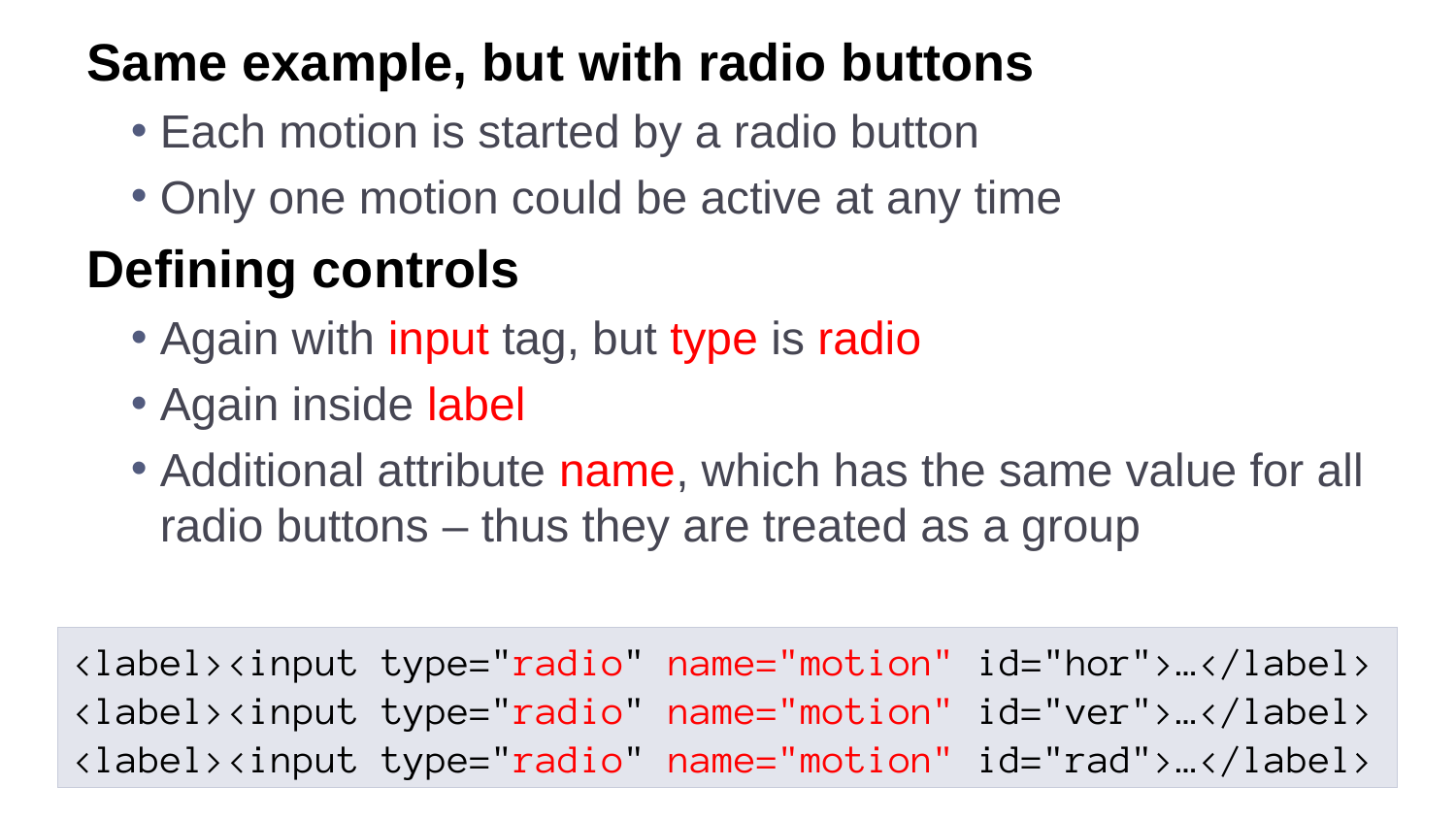

Same example, but with radio buttons
Each motion is started by a radio button
Only one motion could be active at any time
Defining controls
Again with input tag, but type is radio
Again inside label
Additional attribute name, which has the same value for all radio buttons – thus they are treated as a group
<label><input type="radio" name="motion" id="hor">…</label>
<label><input type="radio" name="motion" id="ver">…</label>
<label><input type="radio" name="motion" id="rad">…</label>